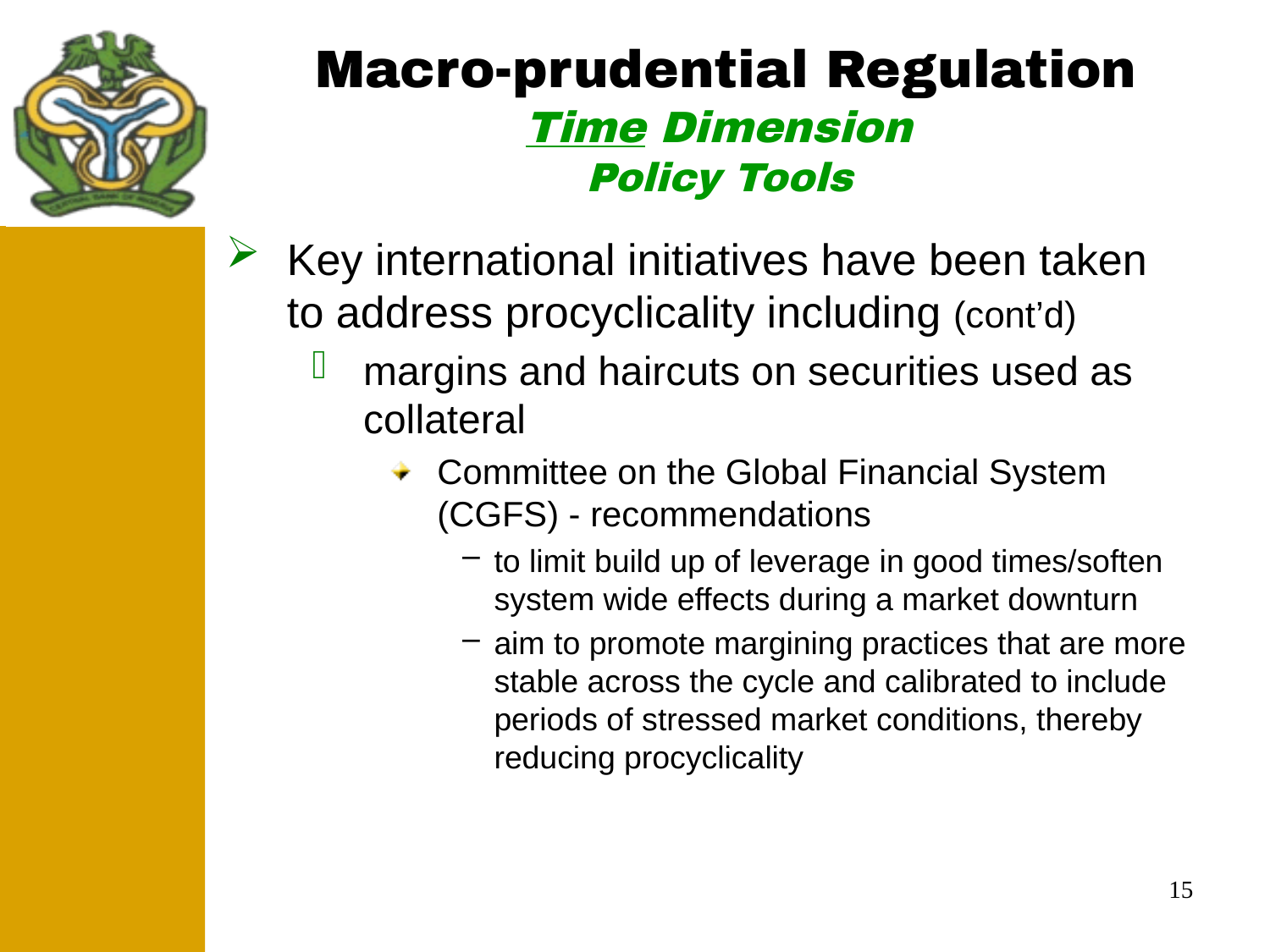

Macro-prudential Regulation
Time Dimension
Policy Tools
#
 After
Key international initiatives have been taken to address procyclicality including (cont’d)
margins and haircuts on securities used as collateral
Committee on the Global Financial System (CGFS) - recommendations
to limit build up of leverage in good times/soften system wide effects during a market downturn
aim to promote margining practices that are more stable across the cycle and calibrated to include periods of stressed market conditions, thereby reducing procyclicality
15